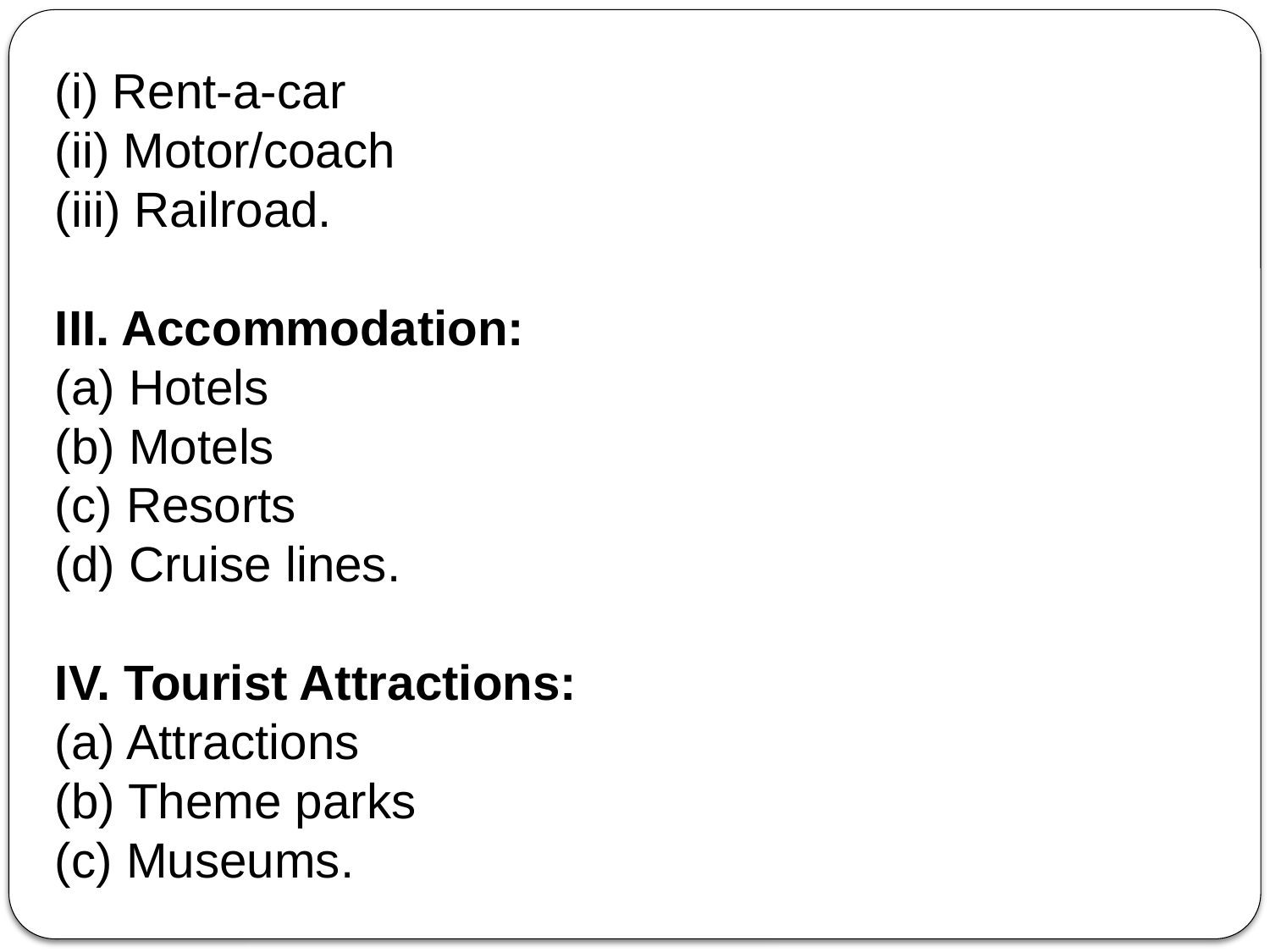

(i) Rent-a-car
(ii) Motor/coach
(iii) Railroad.

III. Accommodation:
(a) Hotels
(b) Motels
(c) Resorts
(d) Cruise lines.

IV. Tourist Attractions:
(a) Attractions
(b) Theme parks
(c) Museums.